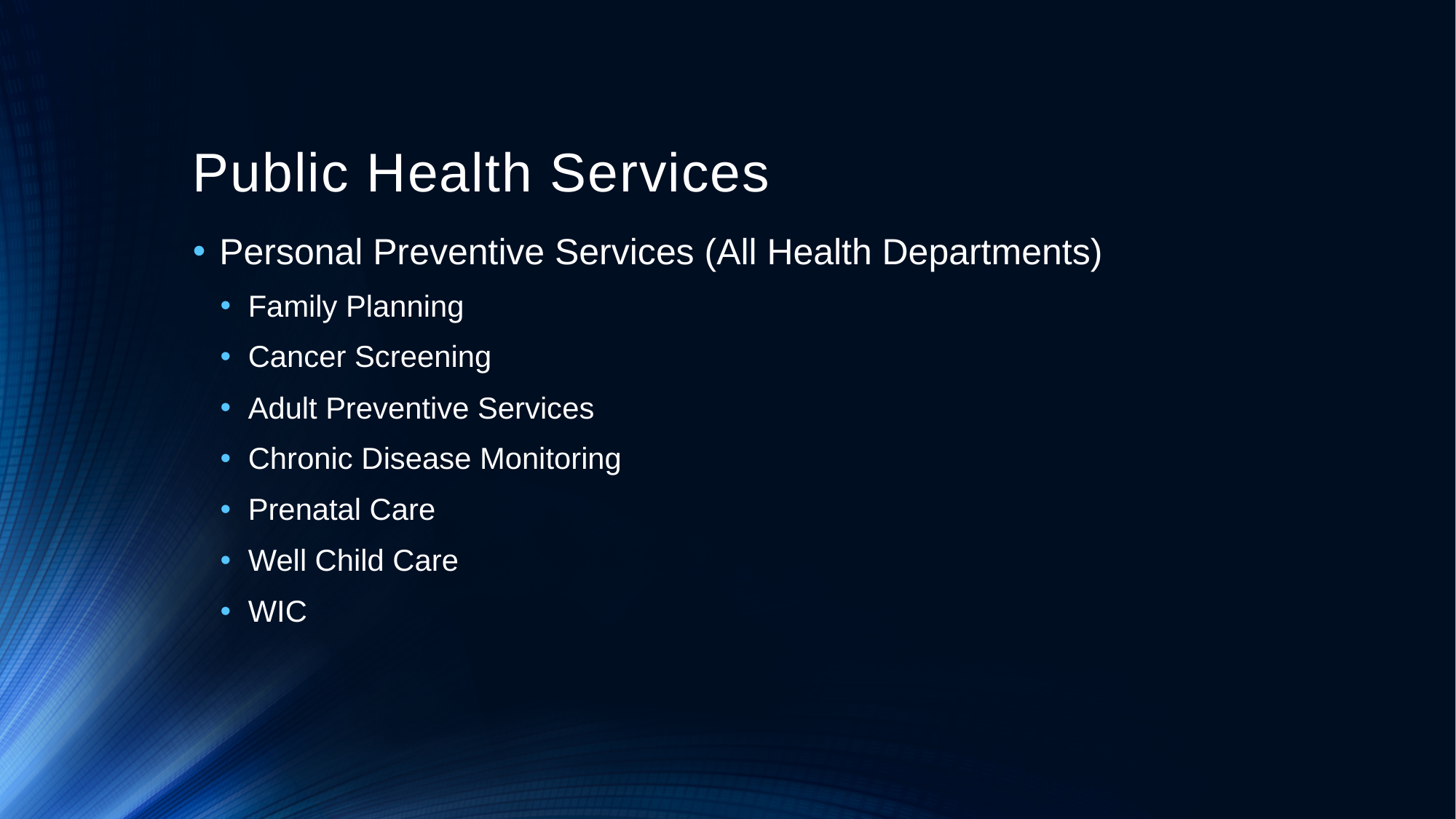

# Public Health Services
Personal Preventive Services (All Health Departments)
Family Planning
Cancer Screening
Adult Preventive Services
Chronic Disease Monitoring
Prenatal Care
Well Child Care
WIC